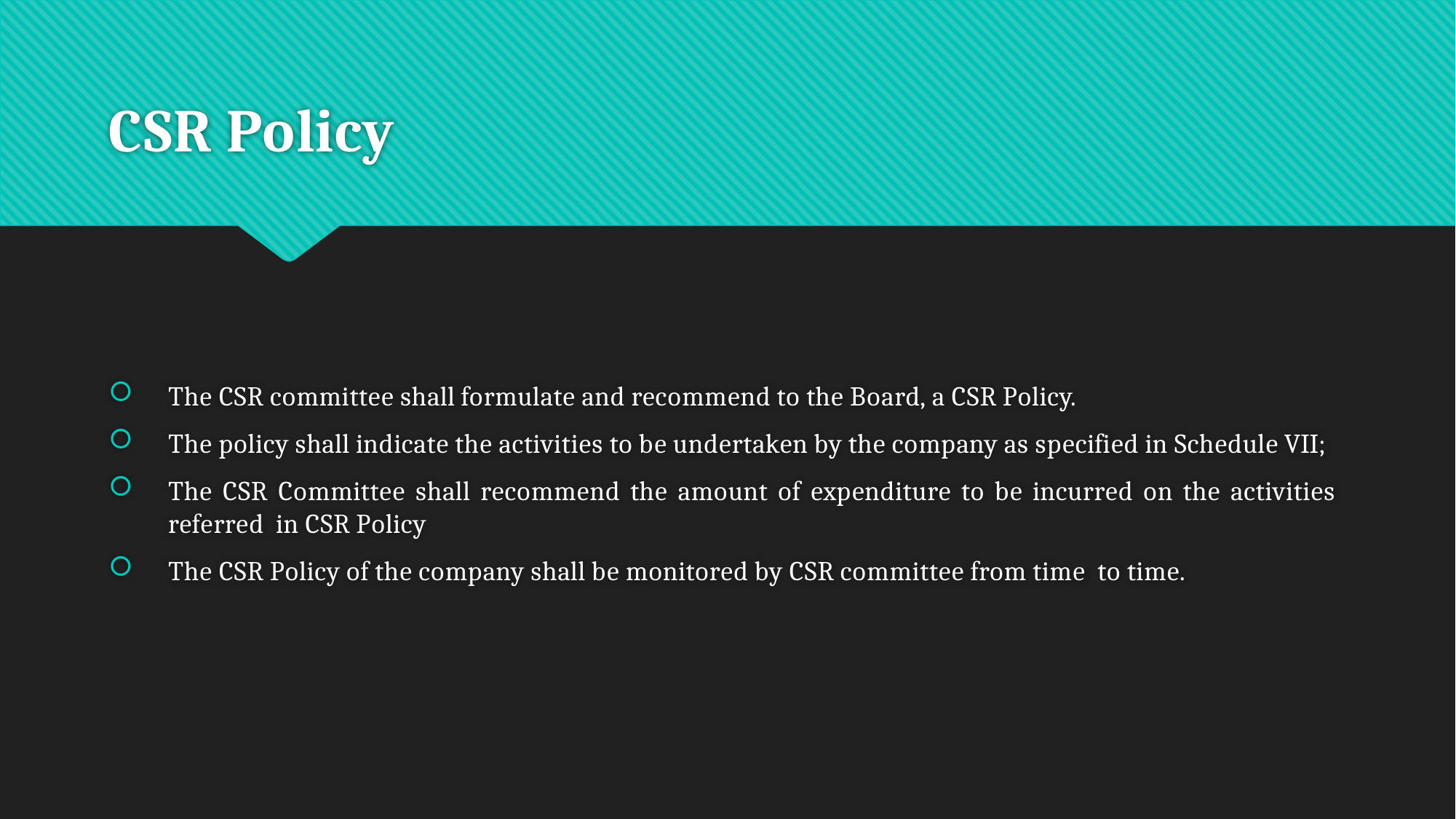

# CSR Policy

The CSR committee shall formulate and recommend to the Board, a CSR Policy.
The policy shall indicate the activities to be undertaken by the company as specified in Schedule VII;
The CSR Committee shall recommend the amount of expenditure to be incurred on the activities  referred  in CSR Policy
The CSR Policy of the company shall be monitored by CSR committee from time  to time.